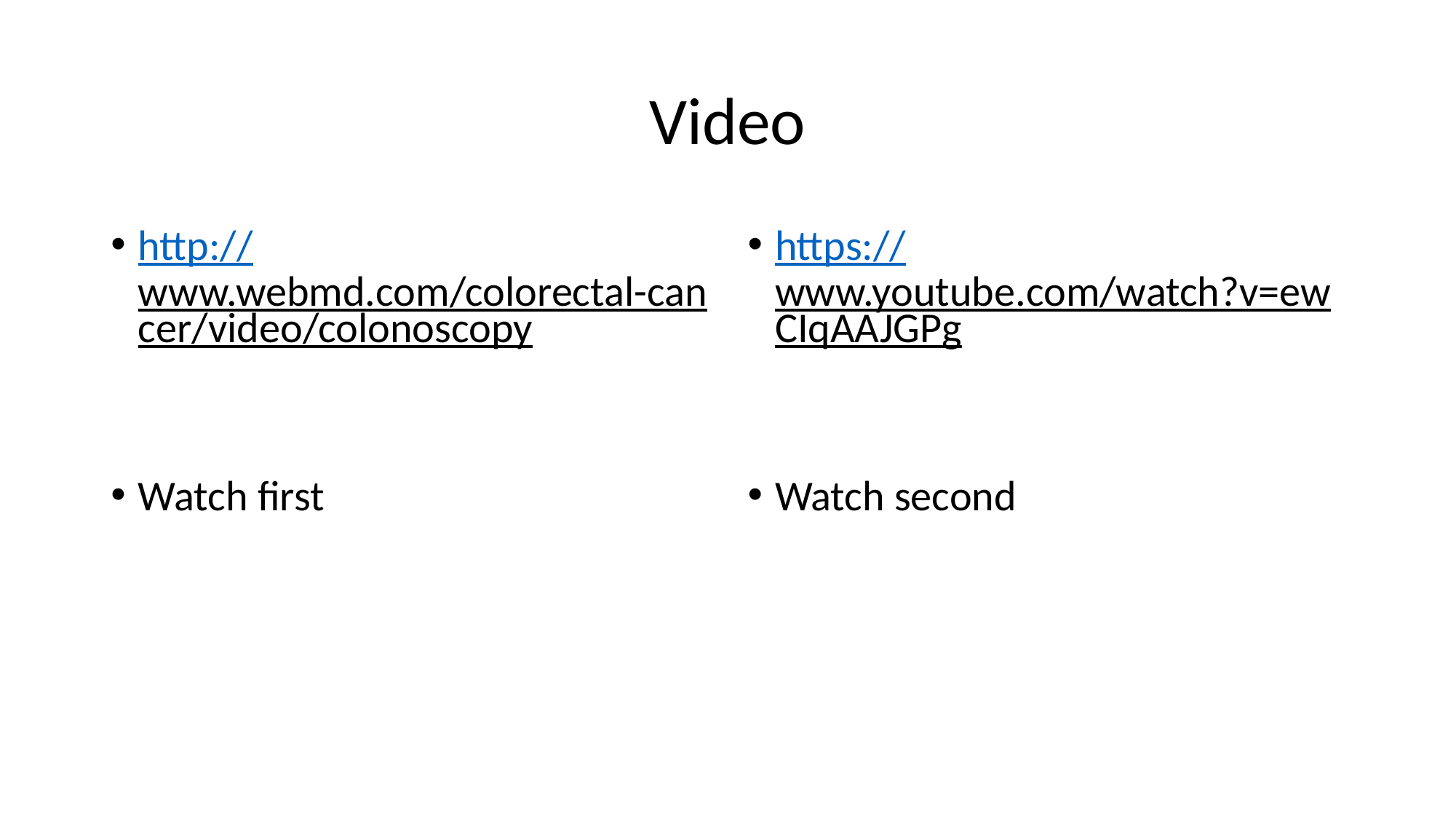

# Video
http://www.webmd.com/colorectal-cancer/video/colonoscopy

Watch first
https://www.youtube.com/watch?v=ewCIqAAJGPg

Watch second